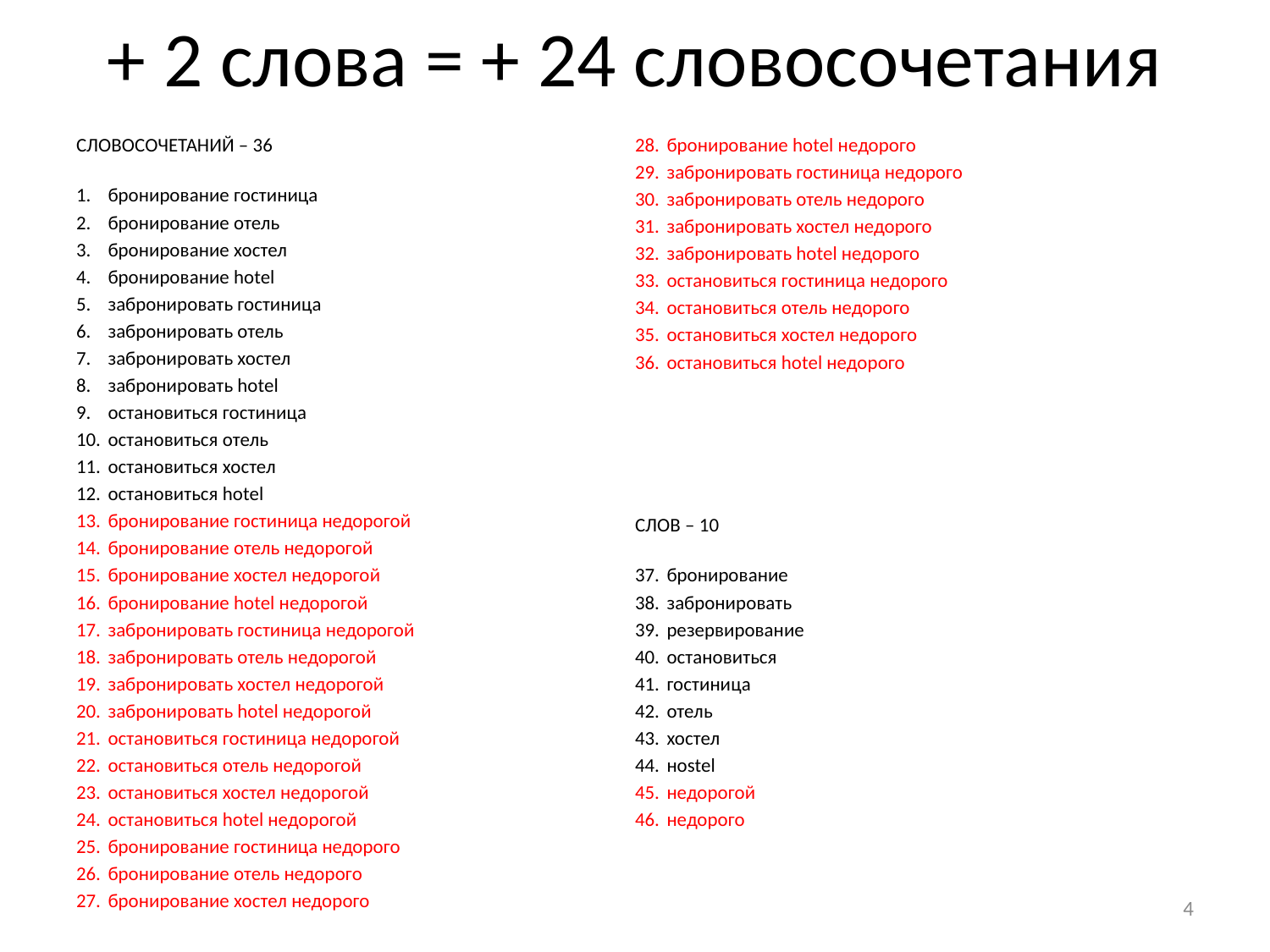

# + 2 слова = + 24 словосочетания
СЛОВОСОЧЕТАНИЙ – 36
бронирование гостиница
бронирование отель
бронирование хостел
бронирование hotel
забронировать гостиница
забронировать отель
забронировать хостел
забронировать hotel
остановиться гостиница
остановиться отель
остановиться хостел
остановиться hotel
бронирование гостиница недорогой
бронирование отель недорогой
бронирование хостел недорогой
бронирование hotel недорогой
забронировать гостиница недорогой
забронировать отель недорогой
забронировать хостел недорогой
забронировать hotel недорогой
остановиться гостиница недорогой
остановиться отель недорогой
остановиться хостел недорогой
остановиться hotel недорогой
бронирование гостиница недорого
бронирование отель недорого
бронирование хостел недорого
бронирование hotel недорого
забронировать гостиница недорого
забронировать отель недорого
забронировать хостел недорого
забронировать hotel недорого
остановиться гостиница недорого
остановиться отель недорого
остановиться хостел недорого
остановиться hotel недорого

СЛОВ – 10
бронирование
забронировать
резервирование
остановиться
гостиница
отель
хостел
нostel
недорогой
недорого

4